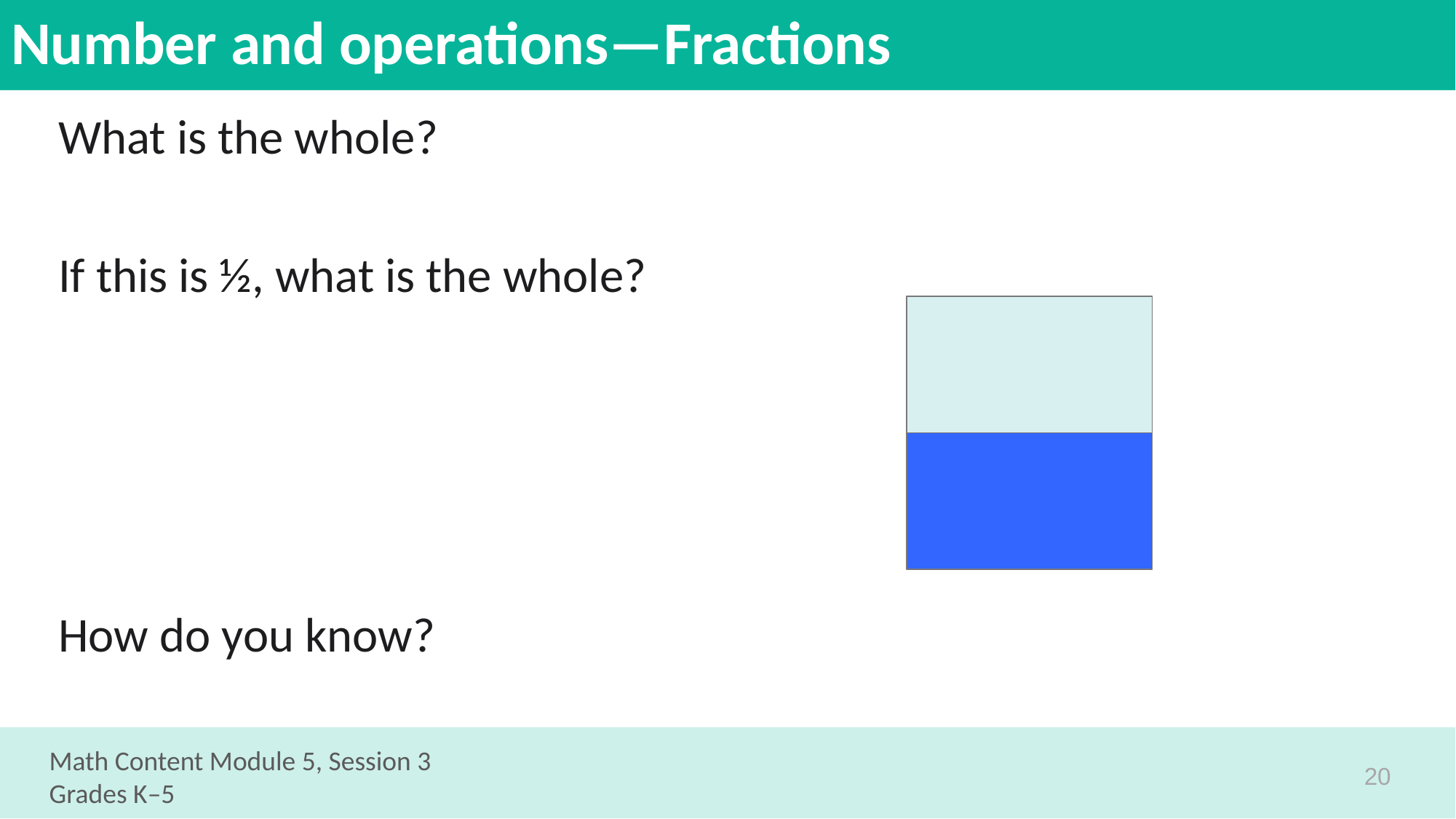

# Number and operations—Fractions
What is the whole?

If this is ½, what is the whole?

How do you know?

Math Content Module 5, Session 3
Grades K–5
20